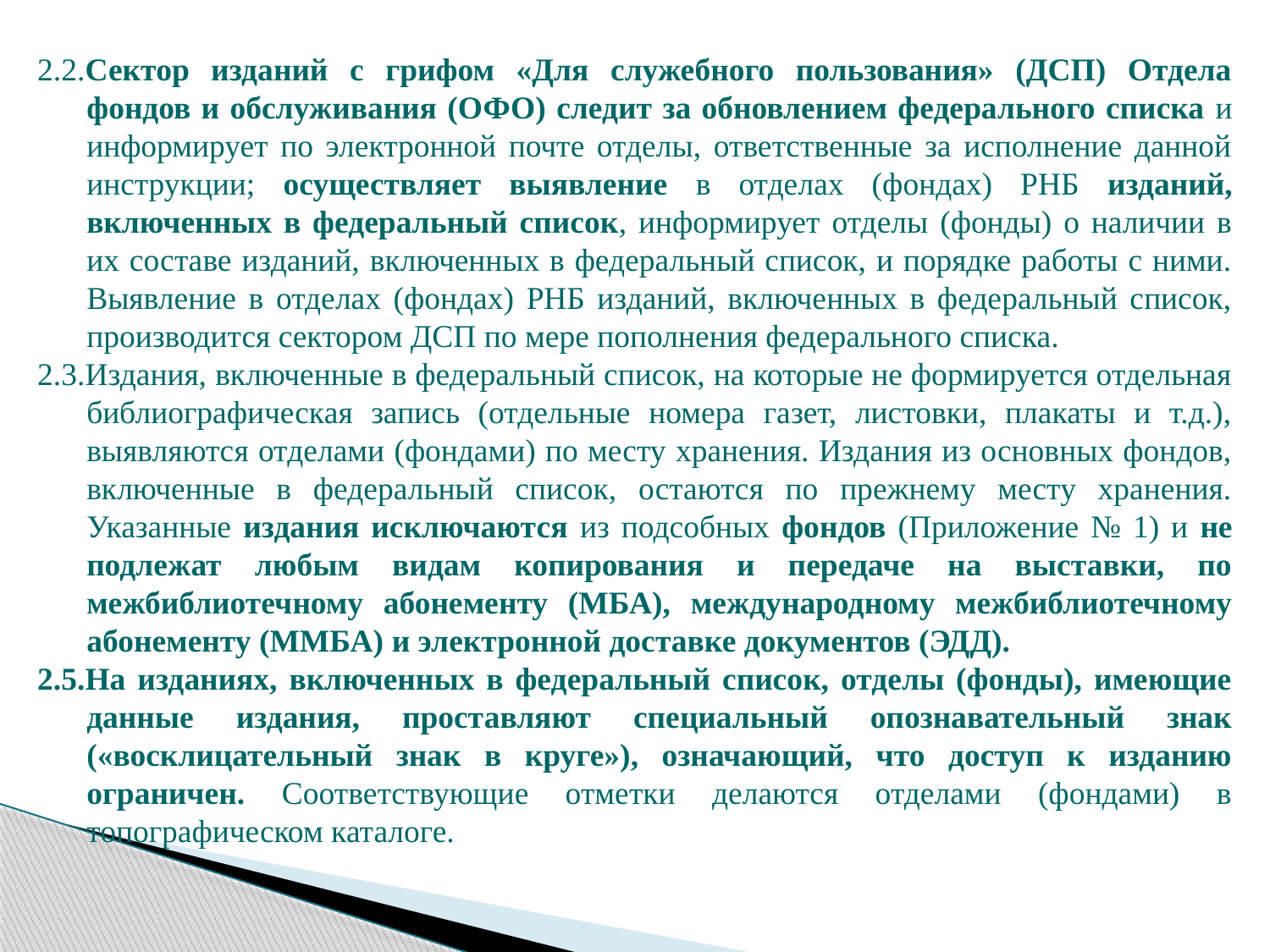

2.2.Сектор изданий с грифом «Для служебного пользования» (ДСП) Отдела фондов и обслуживания (ОФО) следит за обновлением федерального списка и информирует по электронной почте отделы, ответственные за исполнение данной инструкции; осуществляет выявление в отделах (фондах) РНБ изданий, включенных в федеральный список, информирует отделы (фонды) о наличии в их составе изданий, включенных в федеральный список, и порядке работы с ними. Выявление в отделах (фондах) РНБ изданий, включенных в федеральный список, производится сектором ДСП по мере пополнения федерального списка.
2.3.Издания, включенные в федеральный список, на которые не формируется отдельная библиографическая запись (отдельные номера газет, листовки, плакаты и т.д.), выявляются отделами (фондами) по месту хранения. Издания из основных фондов, включенные в федеральный список, остаются по прежнему месту хранения. Указанные издания исключаются из подсобных фондов (Приложение № 1) и не подлежат любым видам копирования и передаче на выставки, по межбиблиотечному абонементу (МБА), международному межбиблиотечному абонементу (ММБА) и электронной доставке документов (ЭДД).
2.5.На изданиях, включенных в федеральный список, отделы (фонды), имеющие данные издания, проставляют специальный опознавательный знак («восклицательный знак в круге»), означающий, что доступ к изданию ограничен. Соответствующие отметки делаются отделами (фондами) в топографическом каталоге.